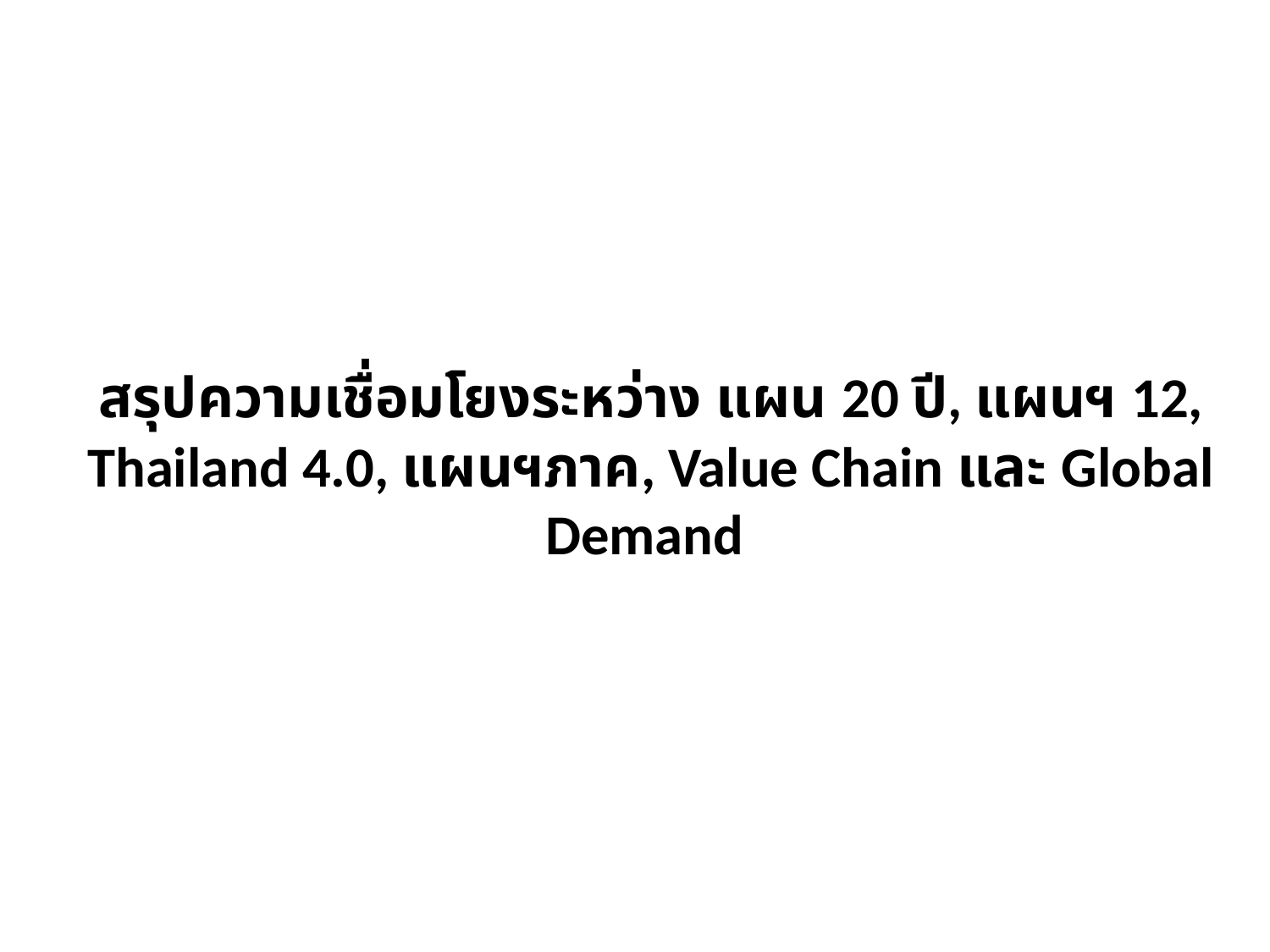

# สรุปความเชื่อมโยงระหว่าง แผน 20 ปี, แผนฯ 12, Thailand 4.0, แผนฯภาค, Value Chain และ Global Demand